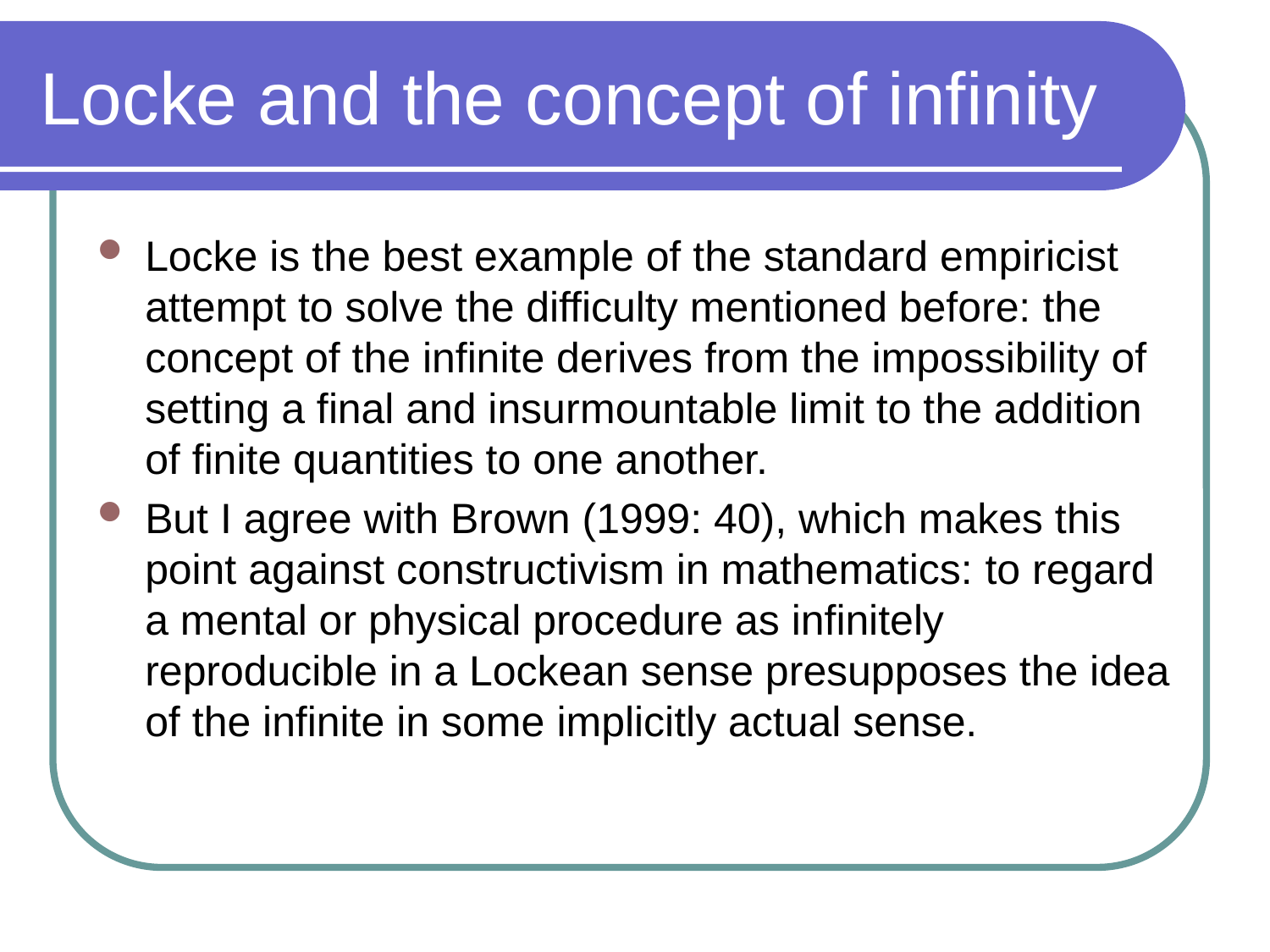

# Locke and the concept of infinity
Locke is the best example of the standard empiricist attempt to solve the difficulty mentioned before: the concept of the infinite derives from the impossibility of setting a final and insur­mountable limit to the addition of finite quantities to one another.
But I agree with Brown (1999: 40), which makes this point against constructivism in mathematics: to regard a mental or physical procedure as infinitely reproducible in a Lockean sense presupposes the idea of the infinite in some implicitly actual sense.